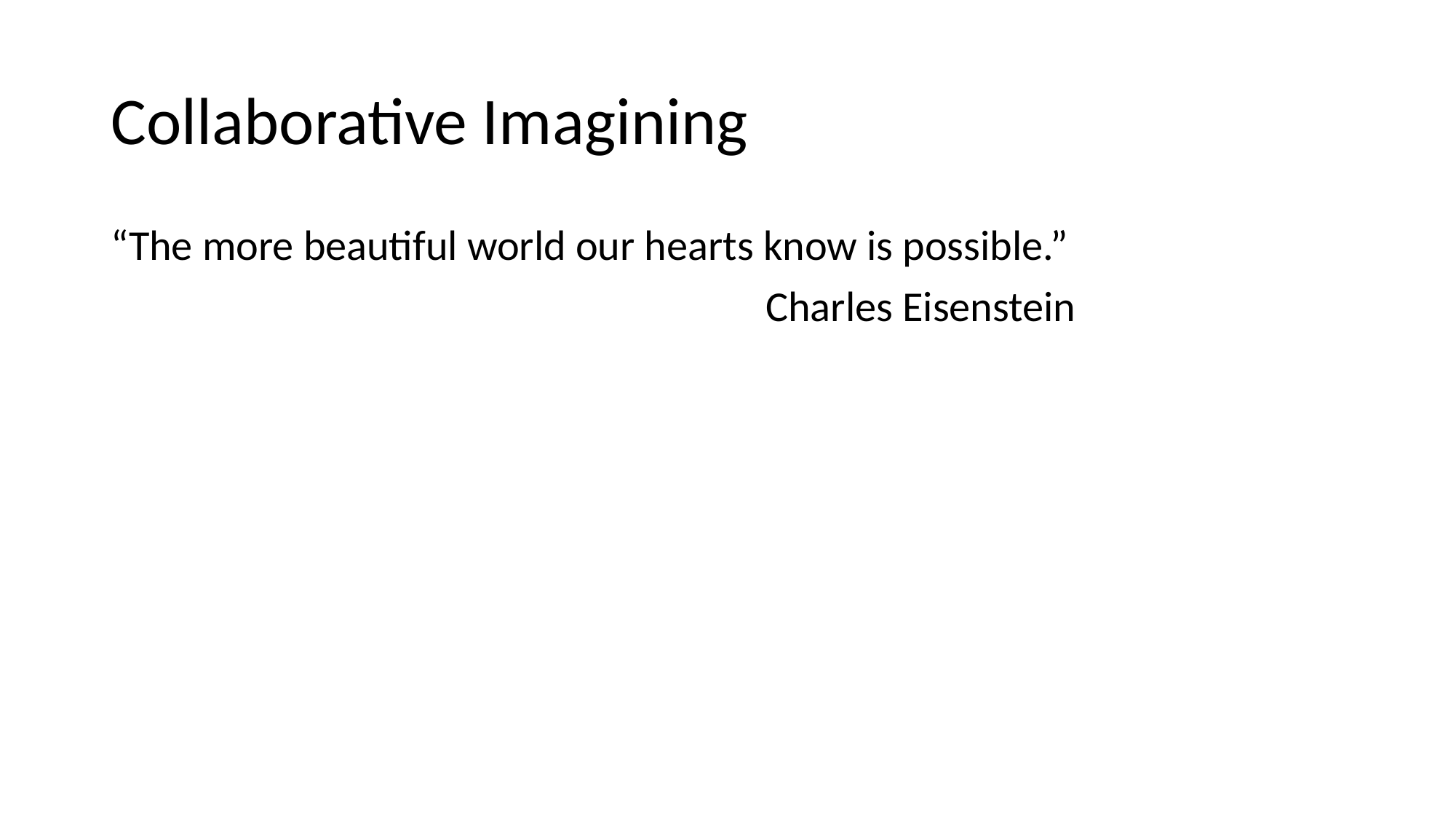

# Collaborative Imagining
“The more beautiful world our hearts know is possible.”
						Charles Eisenstein